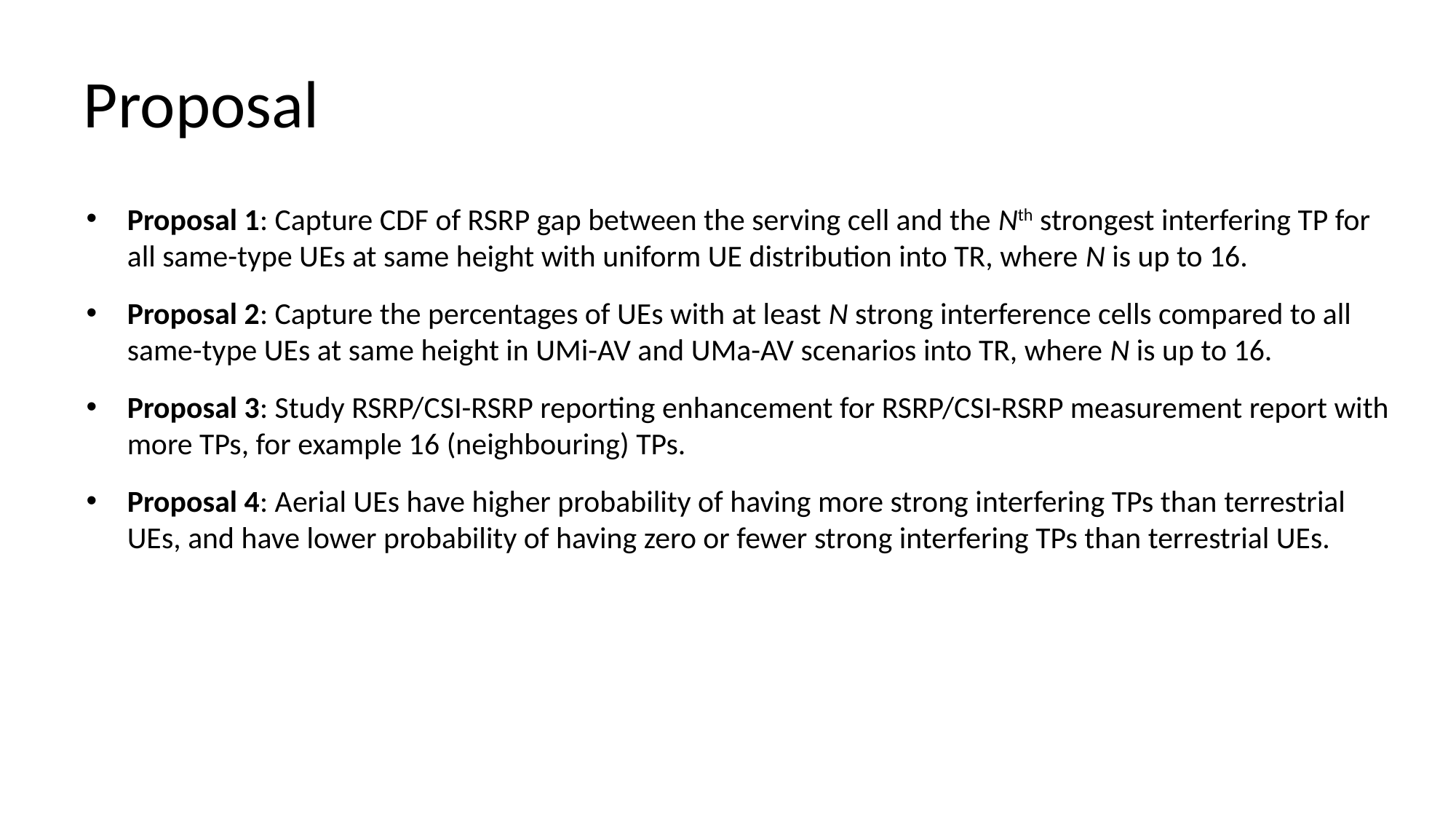

# Proposal
Proposal 1: Capture CDF of RSRP gap between the serving cell and the Nth strongest interfering TP for all same-type UEs at same height with uniform UE distribution into TR, where N is up to 16.
Proposal 2: Capture the percentages of UEs with at least N strong interference cells compared to all same-type UEs at same height in UMi-AV and UMa-AV scenarios into TR, where N is up to 16.
Proposal 3: Study RSRP/CSI-RSRP reporting enhancement for RSRP/CSI-RSRP measurement report with more TPs, for example 16 (neighbouring) TPs.
Proposal 4: Aerial UEs have higher probability of having more strong interfering TPs than terrestrial UEs, and have lower probability of having zero or fewer strong interfering TPs than terrestrial UEs.